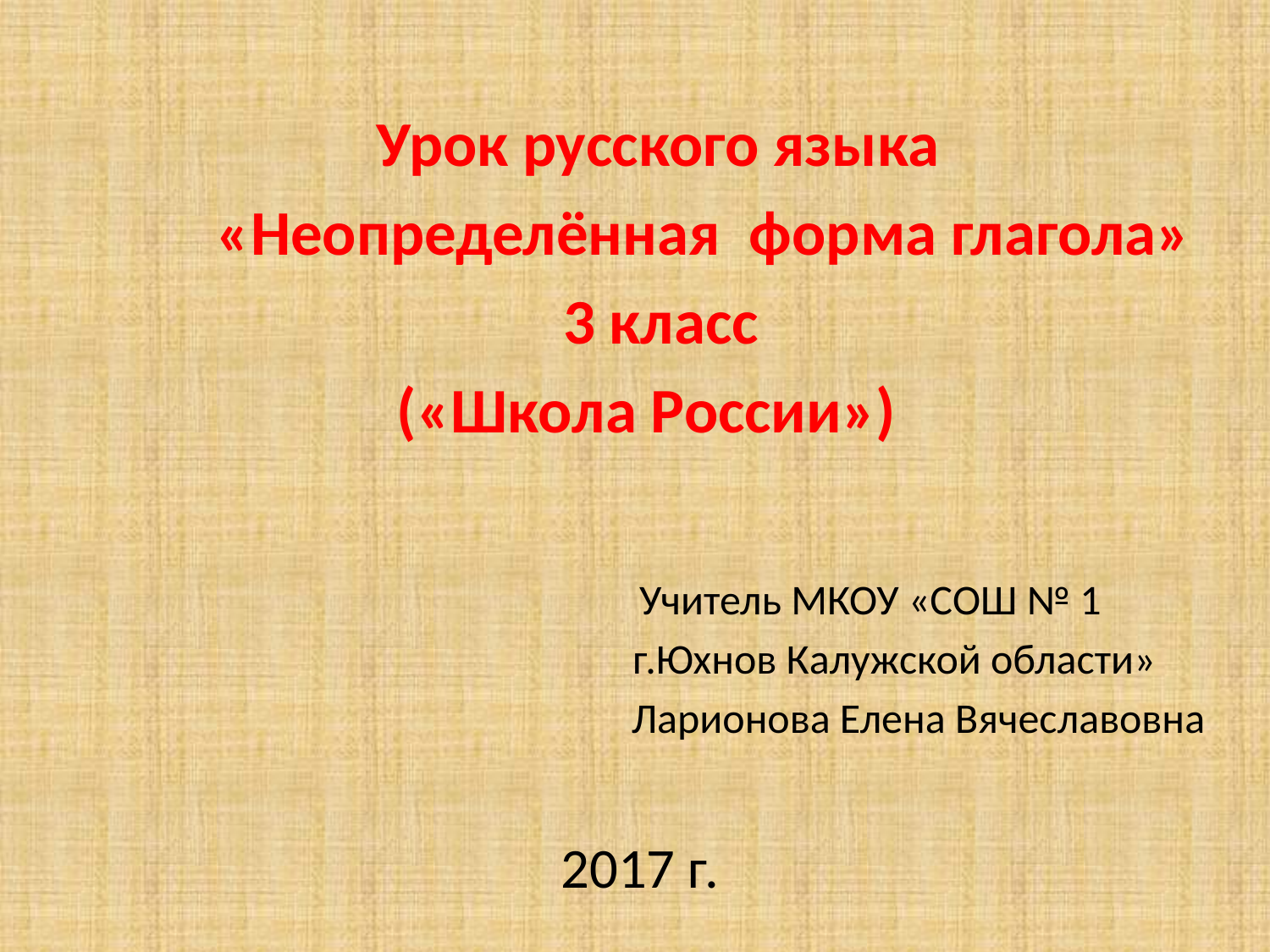

Урок русского языка
        «Неопределённая  форма глагола»
  3 класс
(«Школа России»)

                                               Учитель МКОУ «СОШ № 1
                                                     г.Юхнов Калужской области»
    Ларионова Елена Вячеславовна

2017 г.